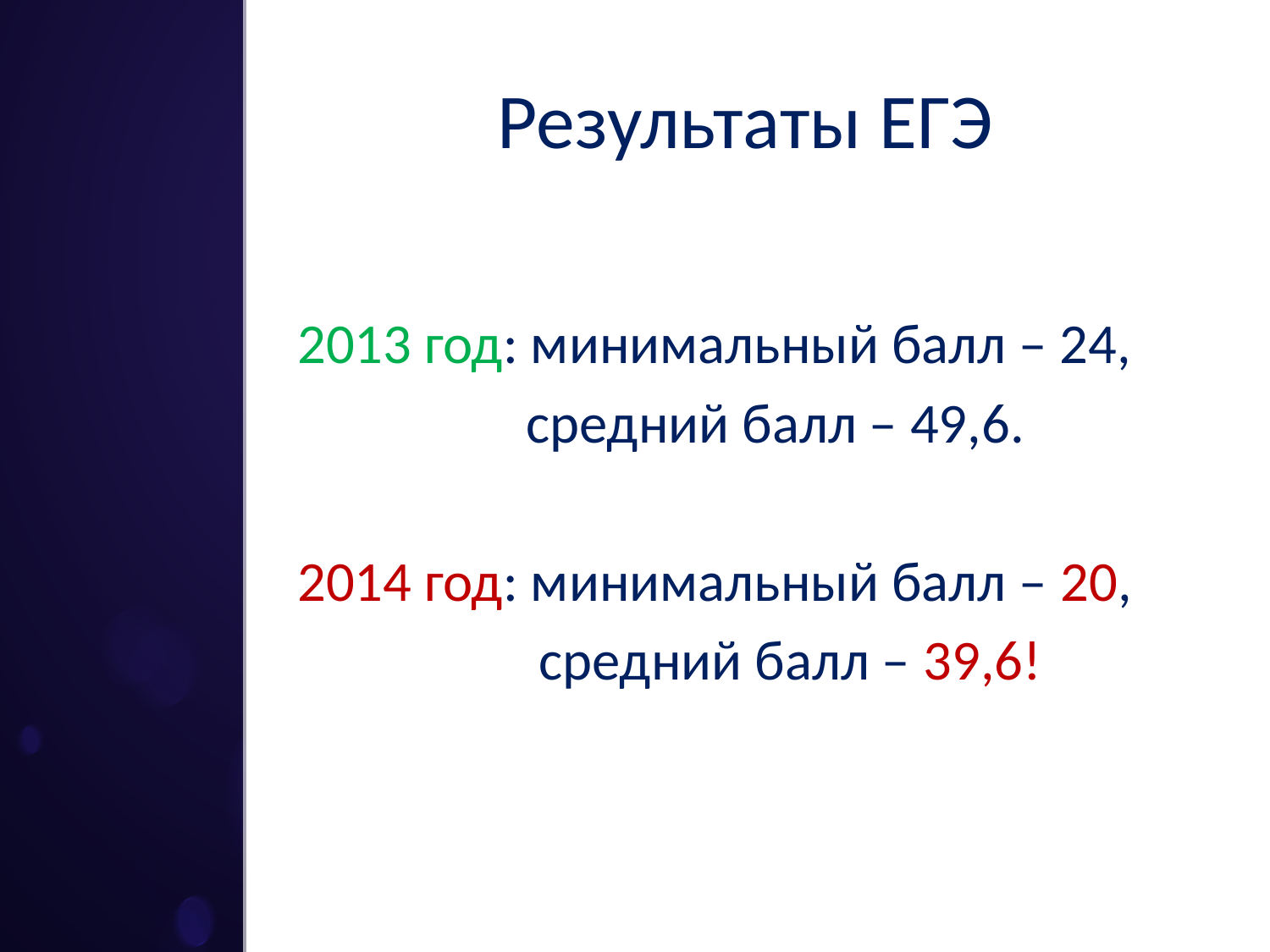

# Результаты ЕГЭ

2013 год: минимальный балл – 24,
                  средний балл – 49,6.

2014 год: минимальный балл – 20,
                   средний балл – 39,6!